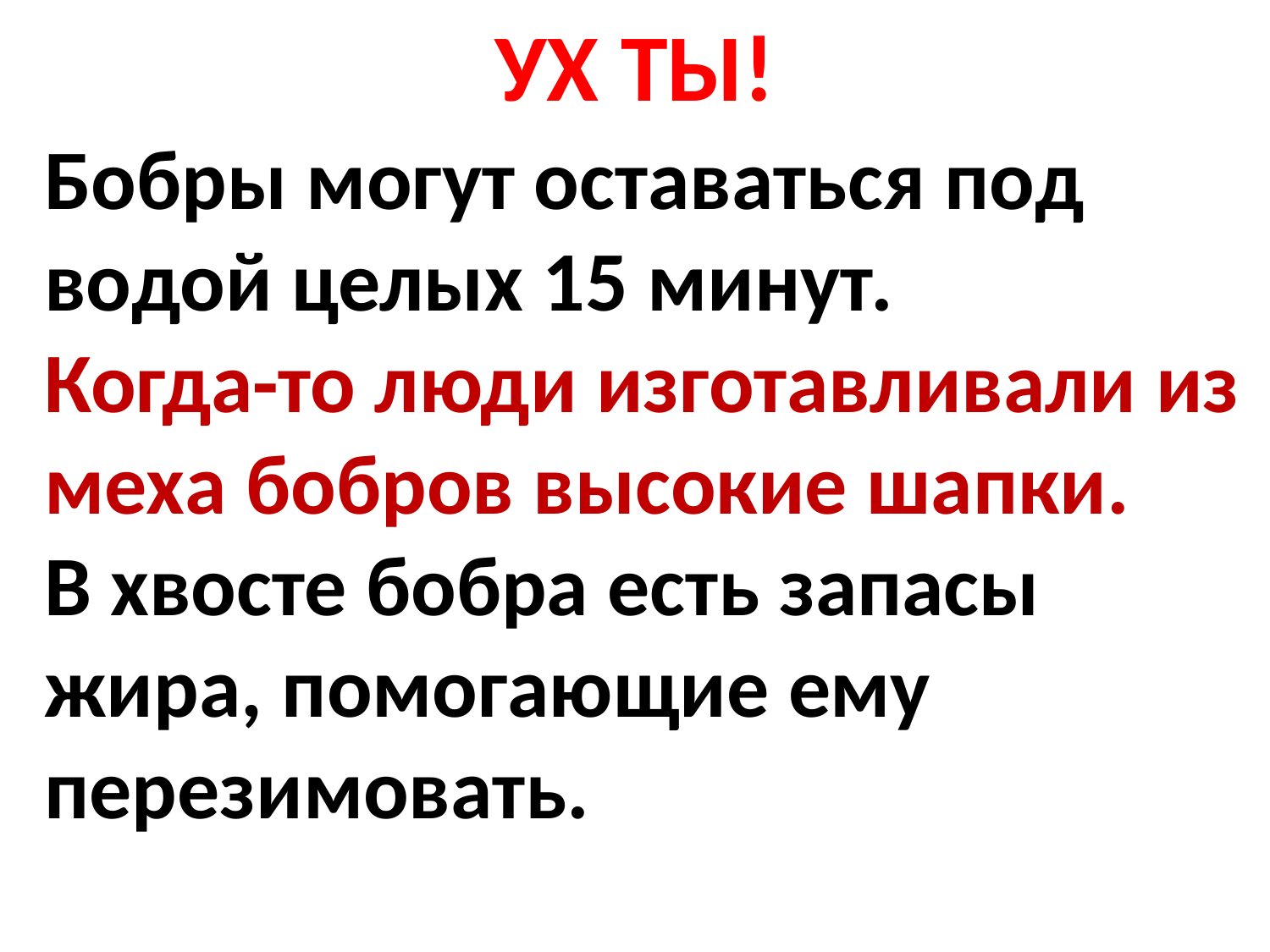

УХ ТЫ!
Бобры могут оставаться под водой целых 15 минут.
Когда-то люди изготавливали из меха бобров высокие шапки.
В хвосте бобра есть запасы жира, помогающие ему перезимовать.